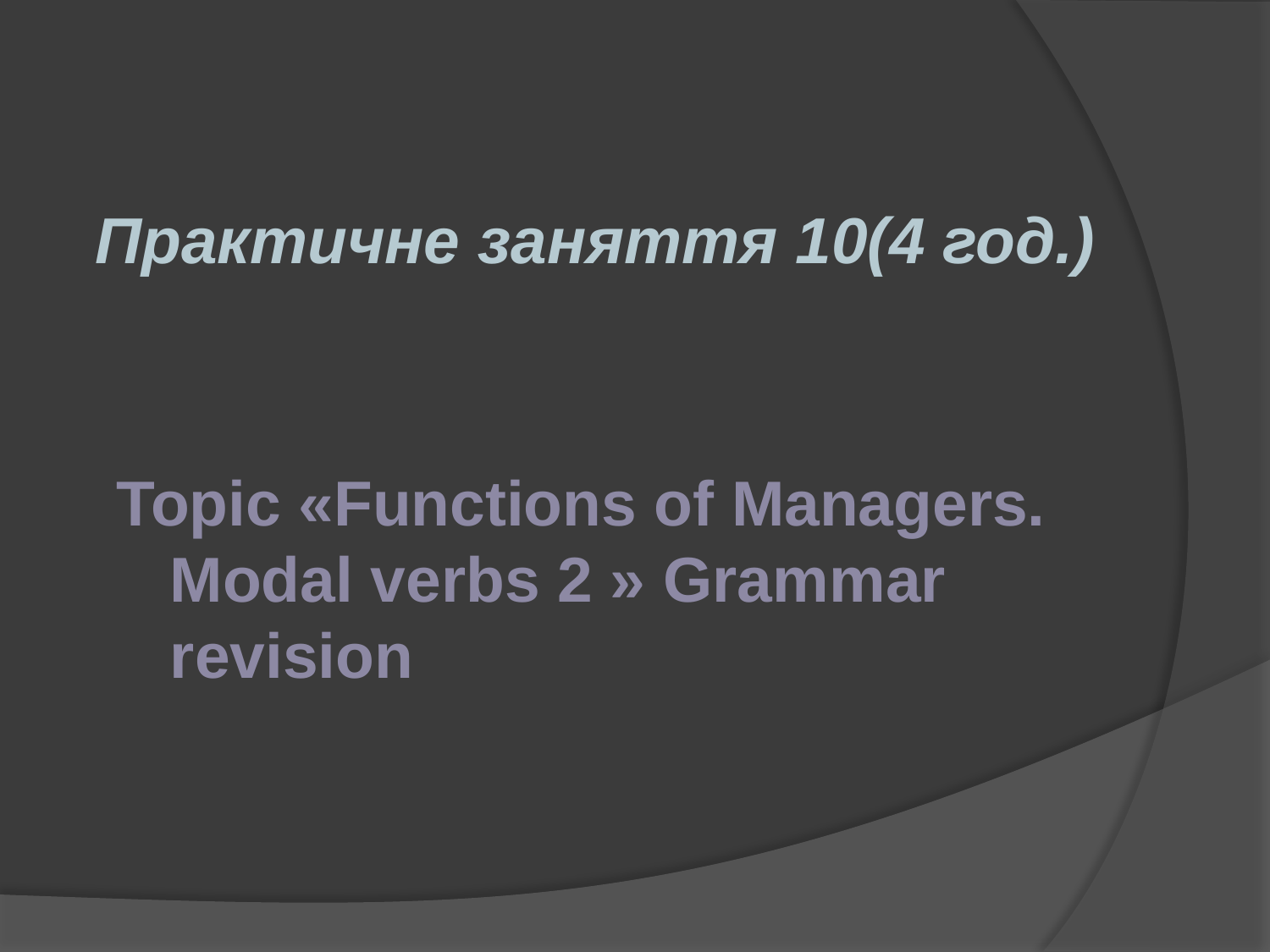

# Практичне заняття 10(4 год.)
Topic «Functions of Managers. Modal verbs 2 » Grammar revision